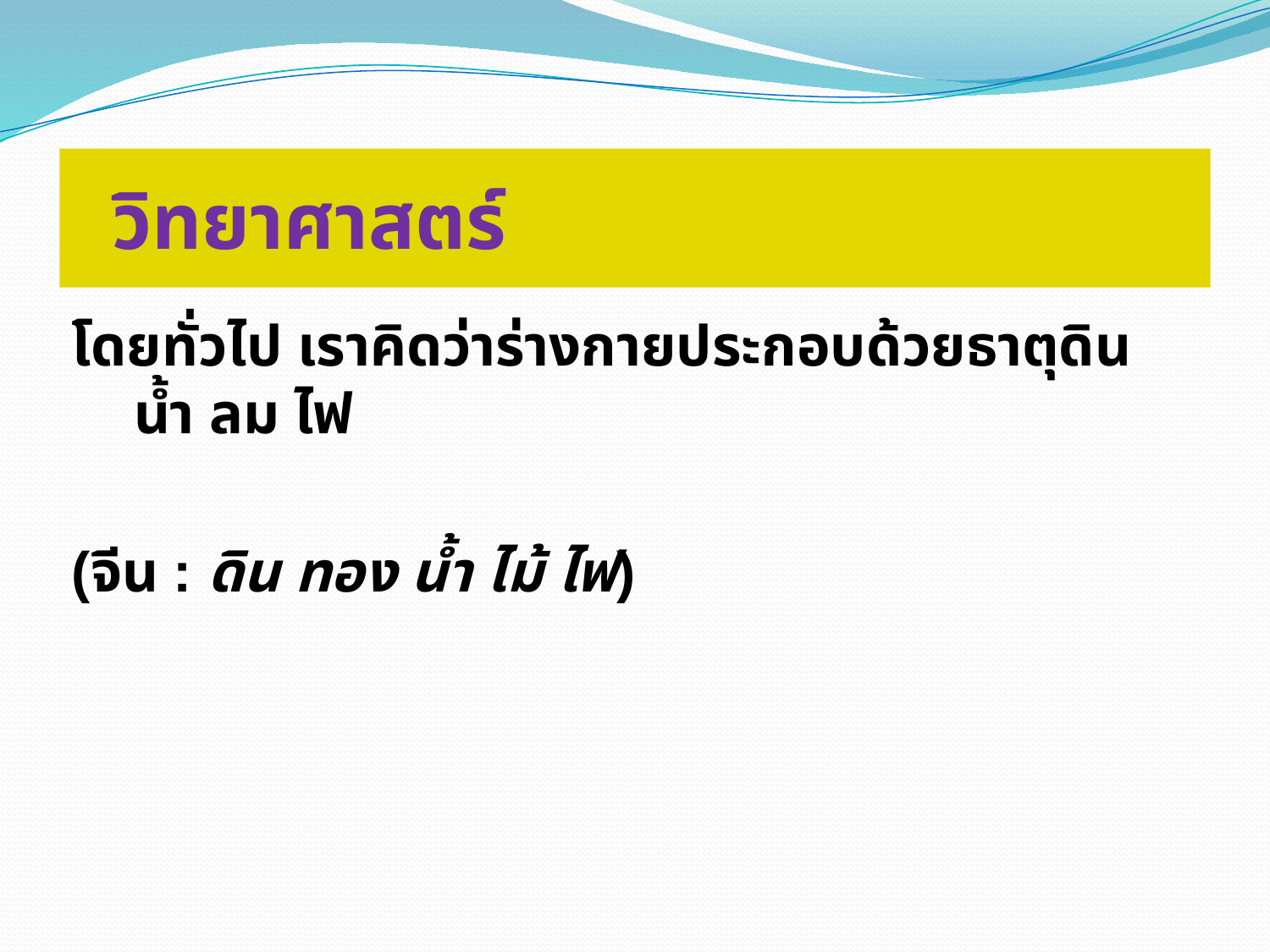

วิทยาศาสตร์
โดยทั่วไป เราคิดว่าร่างกายประกอบด้วยธาตุดิน น้ำ ลม ไฟ

(จีน : ดิน ทอง น้ำ ไม้ ไฟ)